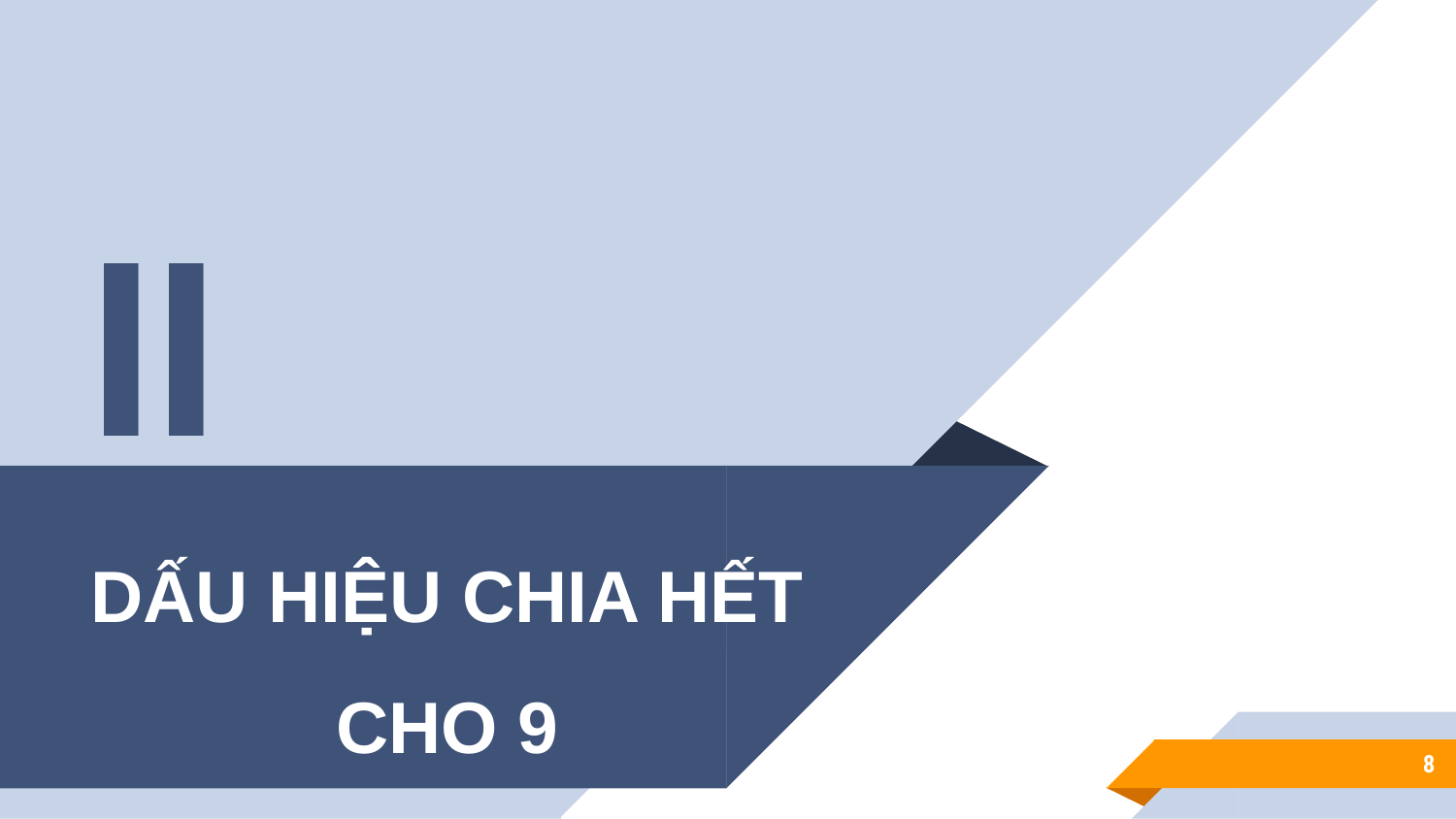

II
DẤU HIỆU CHIA HẾT CHO 9
8